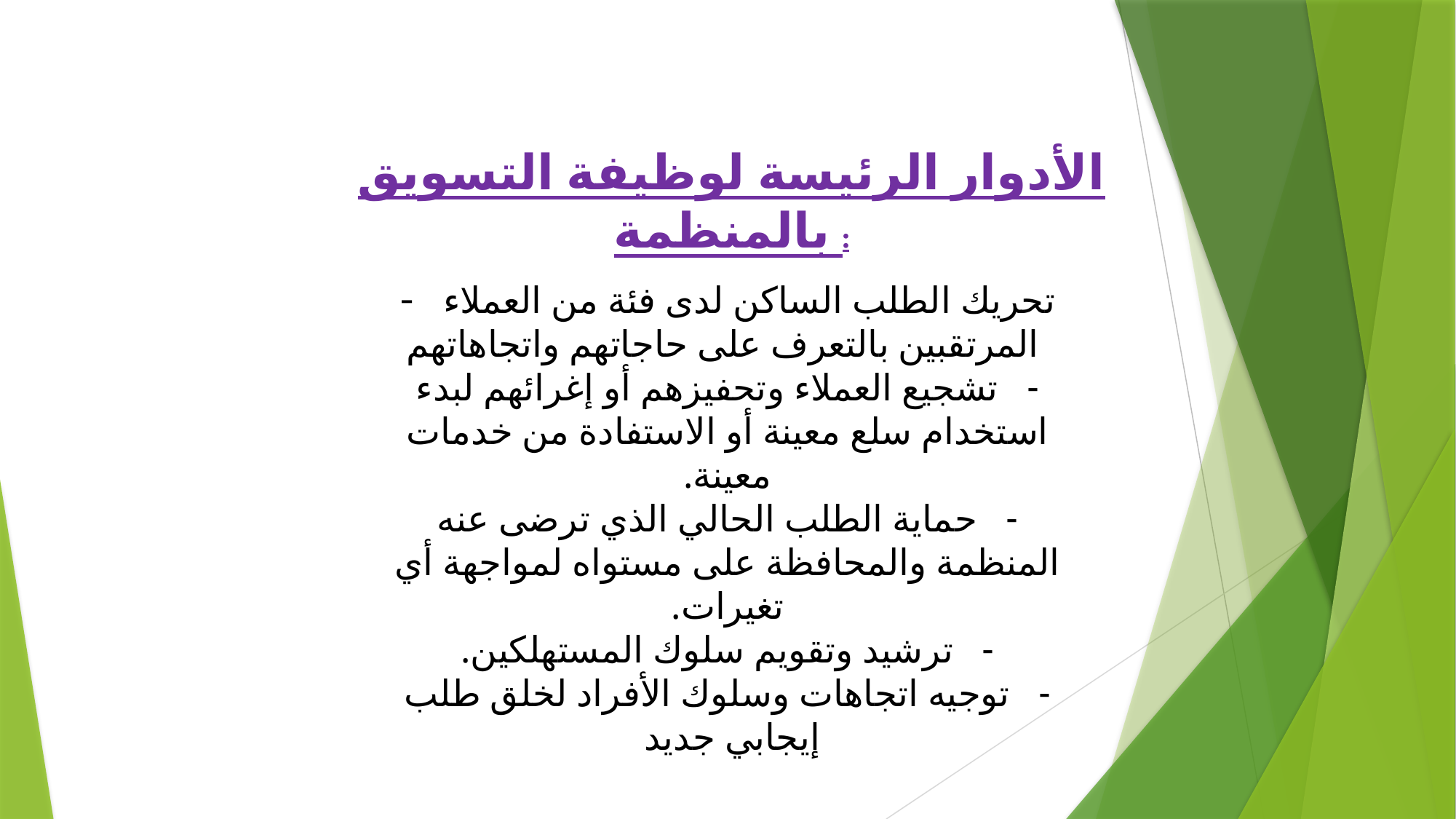

الأدوار الرئيسة لوظيفة التسويق بالمنظمة :
-   تحريك الطلب الساكن لدى فئة من العملاء المرتقبين بالتعرف على حاجاتهم واتجاهاتهم
-   تشجيع العملاء وتحفيزهم أو إغرائهم لبدء استخدام سلع معينة أو الاستفادة من خدمات معينة.
-   حماية الطلب الحالي الذي ترضى عنه المنظمة والمحافظة على مستواه لمواجهة أي تغيرات.
-   ترشيد وتقويم سلوك المستهلكين.
-   توجيه اتجاهات وسلوك الأفراد لخلق طلب إيجابي جديد